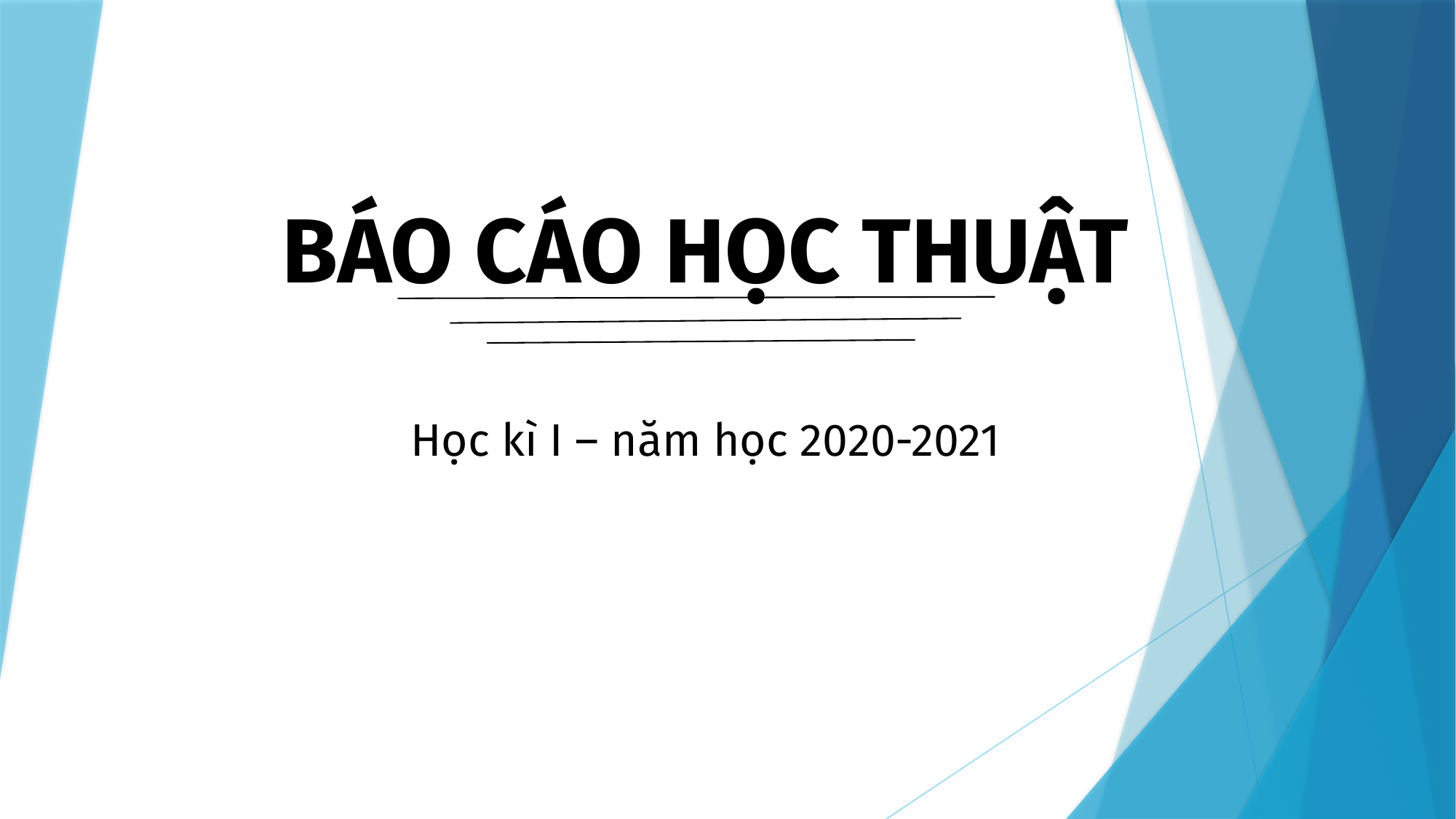

BÁO CÁO HỌC THUẬT

Học kì I – năm học 2020-2021